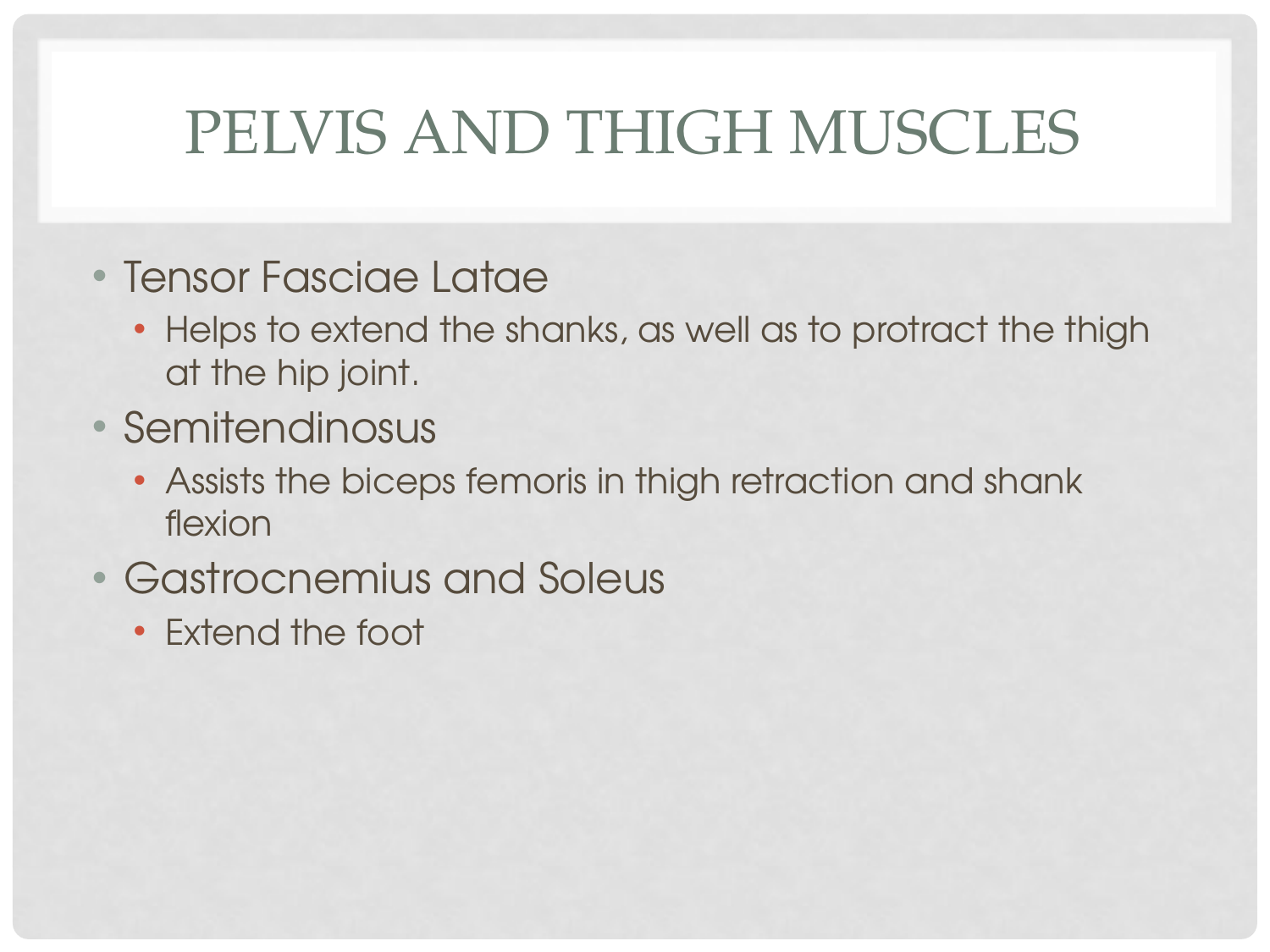

# Pelvis and thigh muscles
Tensor Fasciae Latae
Helps to extend the shanks, as well as to protract the thigh at the hip joint.
Semitendinosus
Assists the biceps femoris in thigh retraction and shank flexion
Gastrocnemius and Soleus
Extend the foot